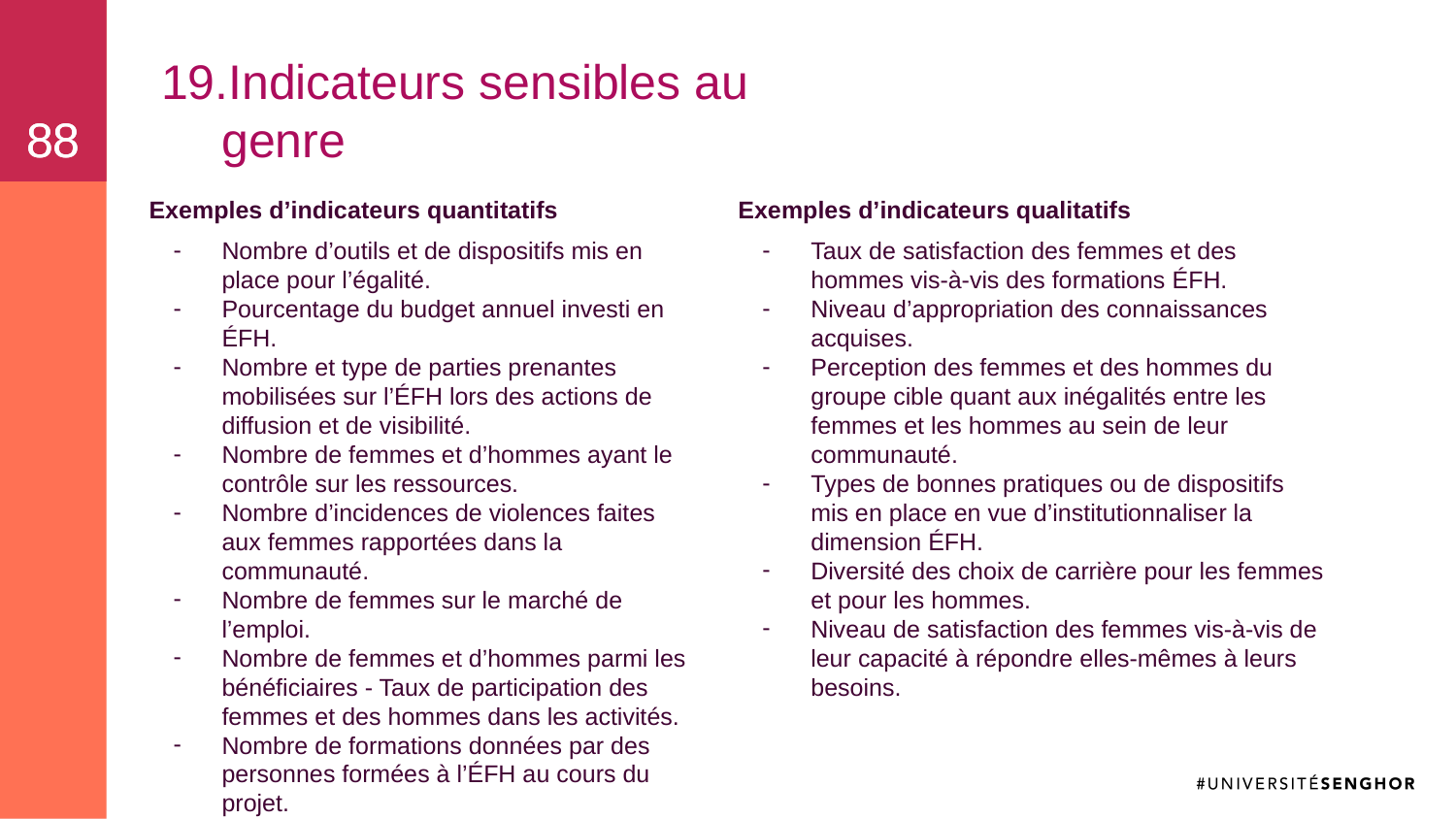

88
88
# Indicateurs sensibles au genre
Exemples d’indicateurs quantitatifs
Nombre d’outils et de dispositifs mis en place pour l’égalité.
Pourcentage du budget annuel investi en ÉFH.
Nombre et type de parties prenantes mobilisées sur l’ÉFH lors des actions de diffusion et de visibilité.
Nombre de femmes et d’hommes ayant le contrôle sur les ressources.
Nombre d’incidences de violences faites aux femmes rapportées dans la communauté.
Nombre de femmes sur le marché de l’emploi.
Nombre de femmes et d’hommes parmi les bénéficiaires - Taux de participation des femmes et des hommes dans les activités.
Nombre de formations données par des personnes formées à l’ÉFH au cours du projet.
Source : AQOCI, 2020
Exemples d’indicateurs qualitatifs
Taux de satisfaction des femmes et des hommes vis-à-vis des formations ÉFH.
Niveau d’appropriation des connaissances acquises.
Perception des femmes et des hommes du groupe cible quant aux inégalités entre les femmes et les hommes au sein de leur communauté.
Types de bonnes pratiques ou de dispositifs mis en place en vue d’institutionnaliser la dimension ÉFH.
Diversité des choix de carrière pour les femmes et pour les hommes.
Niveau de satisfaction des femmes vis-à-vis de leur capacité à répondre elles-mêmes à leurs besoins.